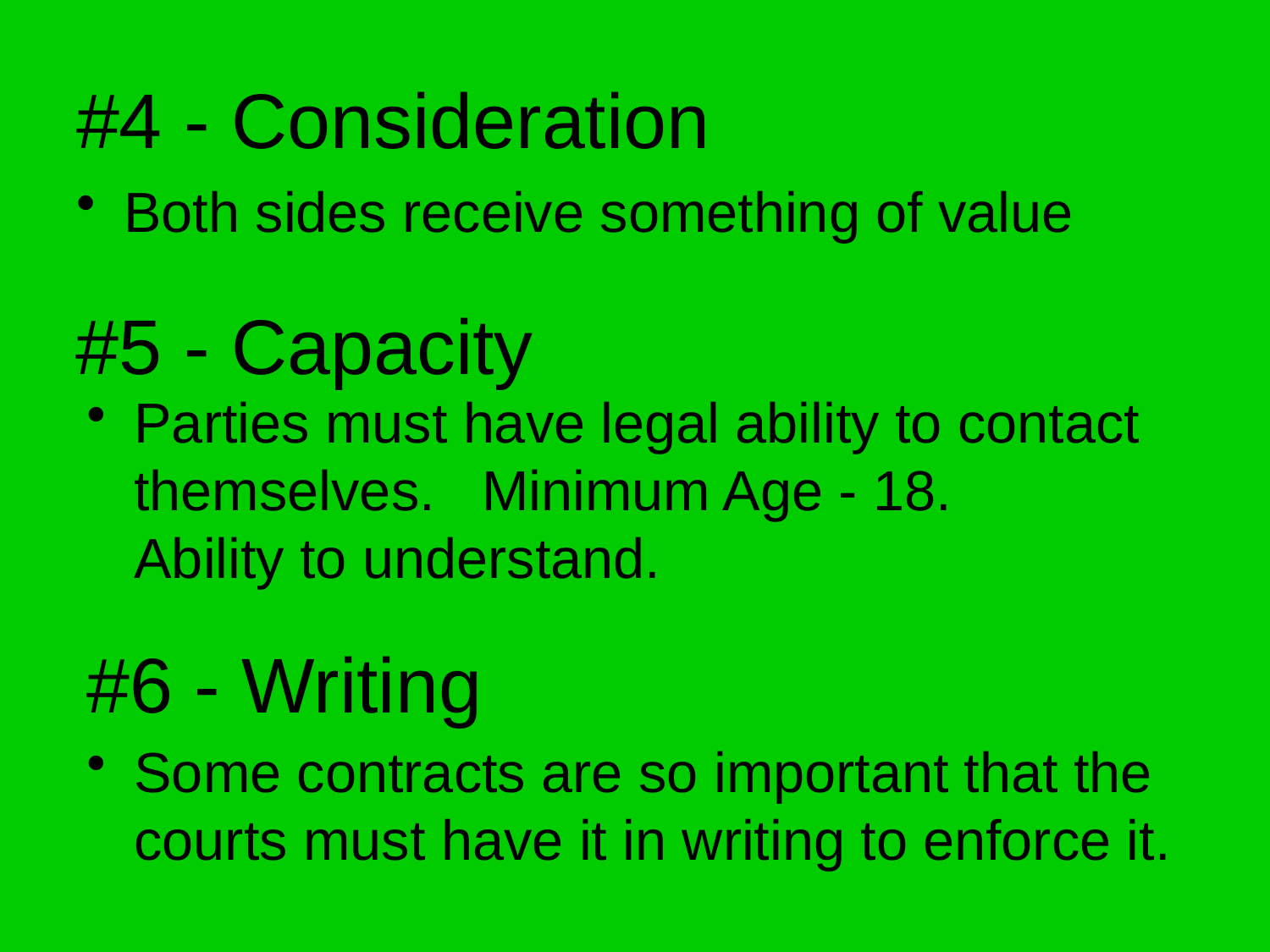

# #4 - Consideration
Both sides receive something of value
#5 - Capacity
Parties must have legal ability to contact themselves.   Minimum Age - 18.
Ability to understand.
#6 - Writing
Some contracts are so important that the courts must have it in writing to enforce it.